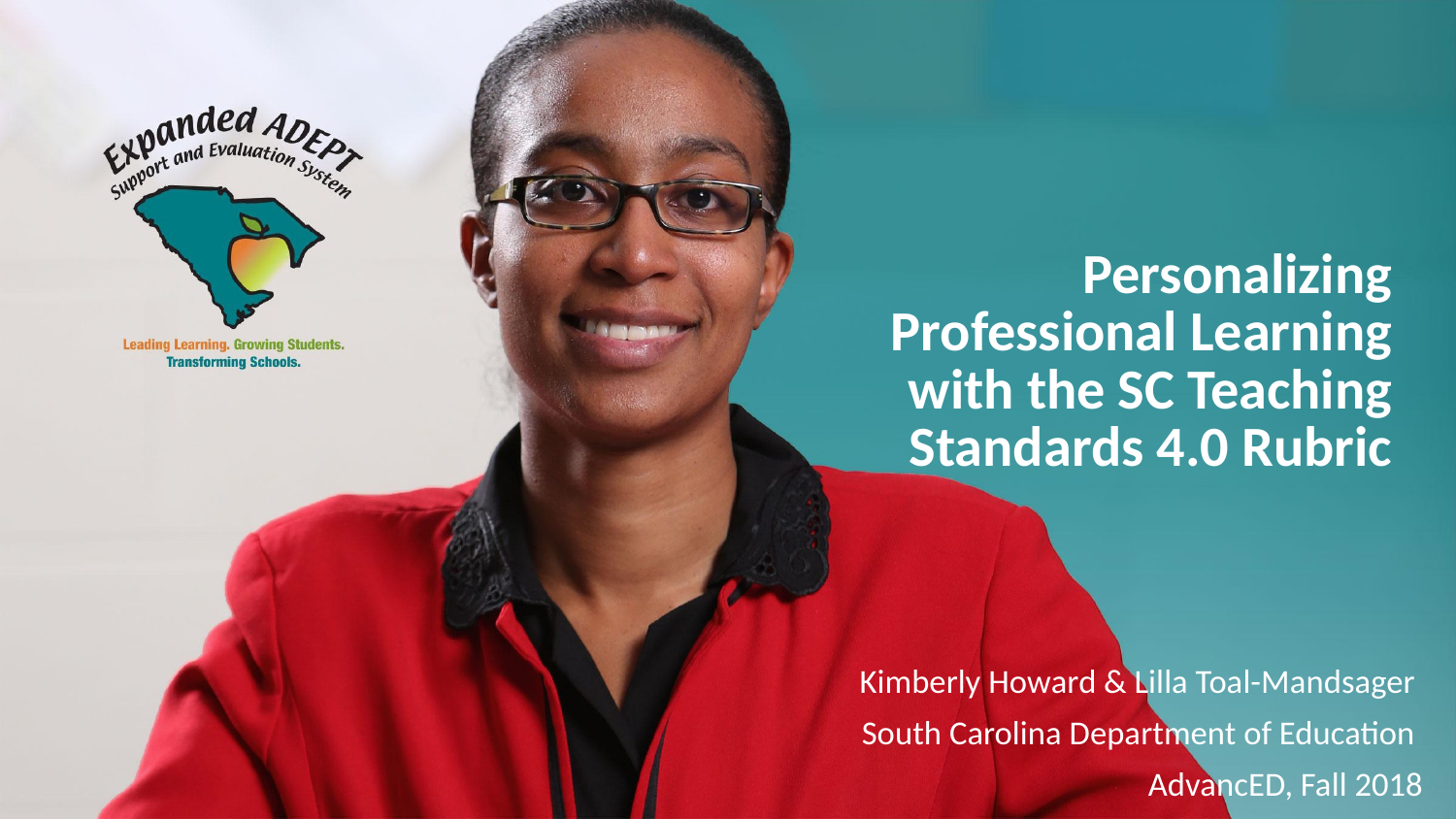

# Personalizing Professional Learning with the SC Teaching Standards 4.0 Rubric

Kimberly Howard & Lilla Toal-Mandsager
South Carolina Department of Education
AdvancED, Fall 2018